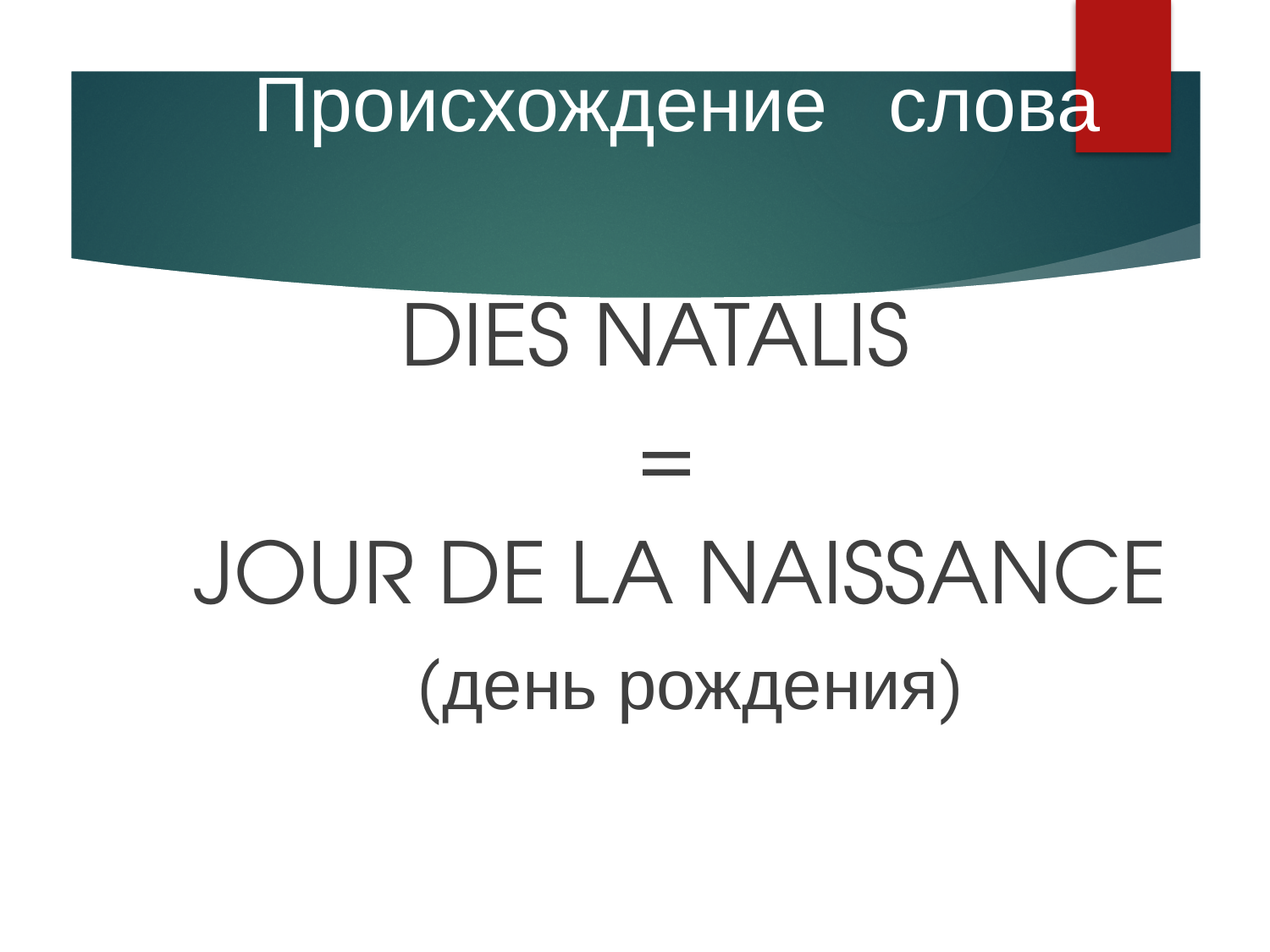

# Происхождение	слова
DIES NATALIS
=
	JOUR DE LA NAISSANCE
	(день рождения)